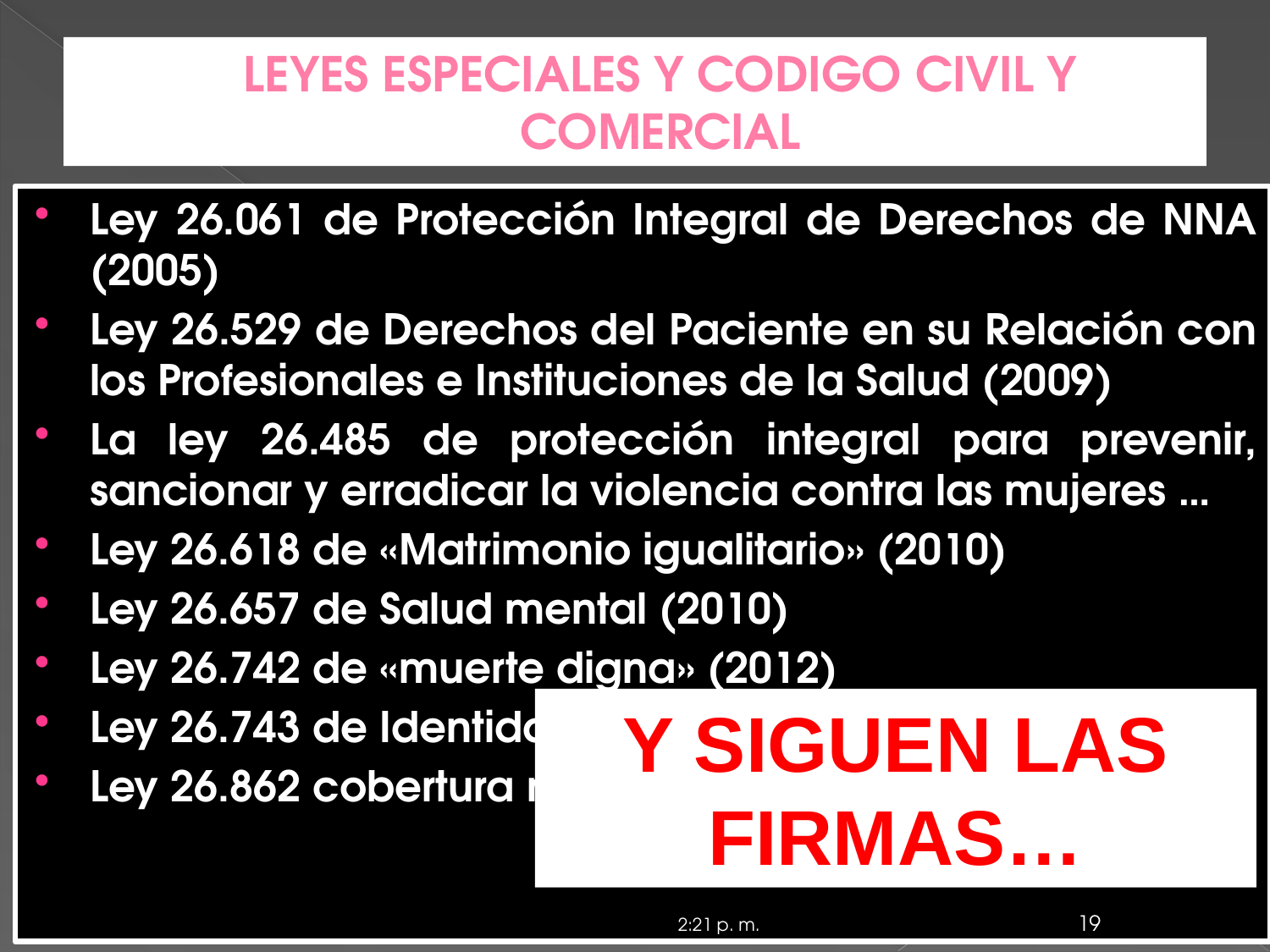

# LEYES ESPECIALES Y CODIGO CIVIL Y COMERCIAL
Ley 26.061 de Protección Integral de Derechos de NNA (2005)
Ley 26.529 de Derechos del Paciente en su Relación con los Profesionales e Instituciones de la Salud (2009)
La ley 26.485 de protección integral para prevenir, sancionar y erradicar la violencia contra las mujeres …
Ley 26.618 de «Matrimonio igualitario» (2010)
Ley 26.657 de Salud mental (2010)
Ley 26.742 de «muerte digna» (2012)
Ley 26.743 de Identidad de género (2012)
Ley 26.862 cobertura médica de TRHA (2013)
Y SIGUEN LAS FIRMAS…
2:21 p. m.
19